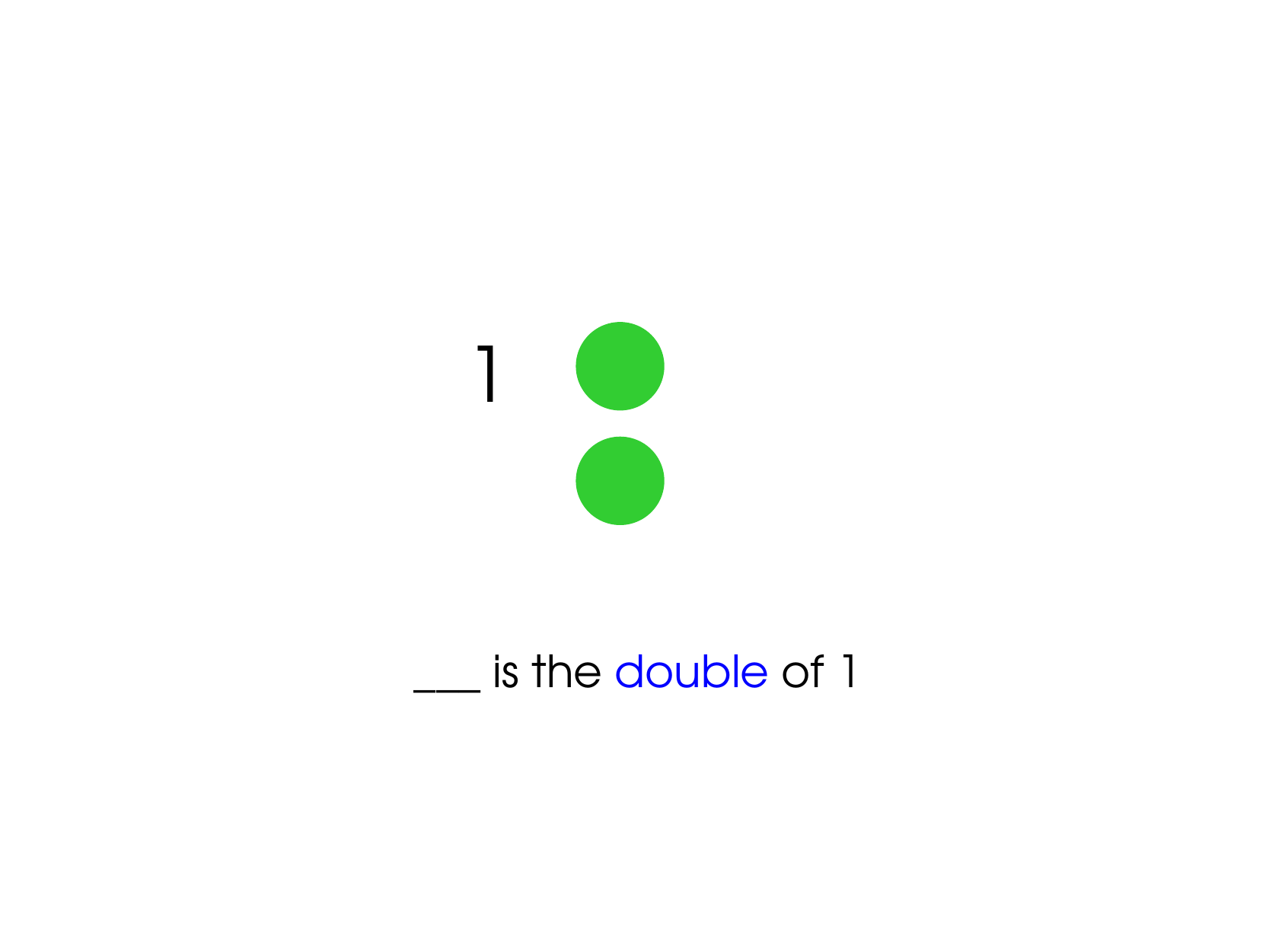

1

___ is the double of 1